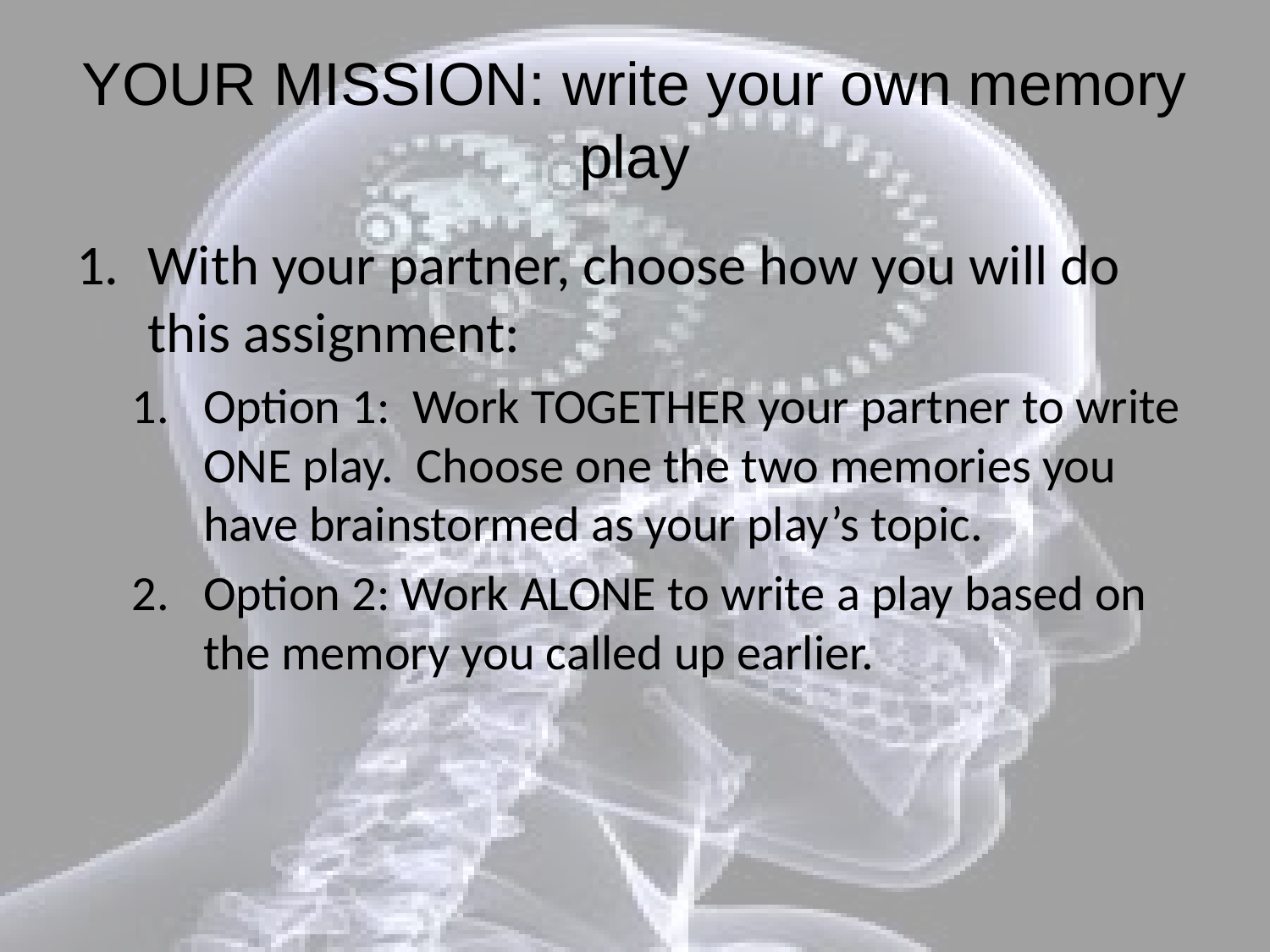

# YOUR MISSION: write your own memory play
With your partner, choose how you will do this assignment:
Option 1:  Work TOGETHER your partner to write ONE play.  Choose one the two memories you  have brainstormed as your play’s topic.
Option 2: Work ALONE to write a play based on the memory you called up earlier.